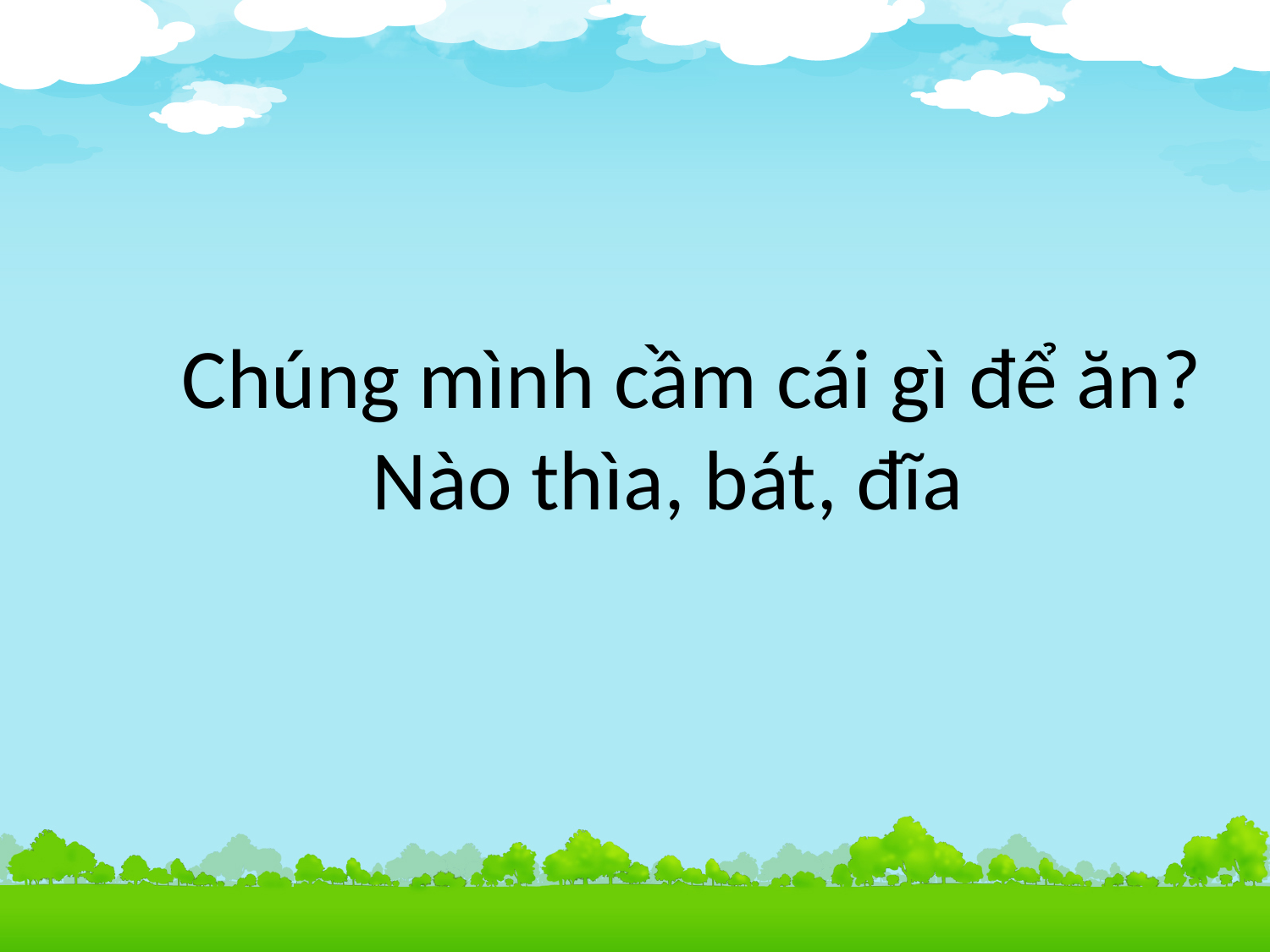

Chúng mình cầm cái gì để ăn?
          Nào thìa, bát, đĩa